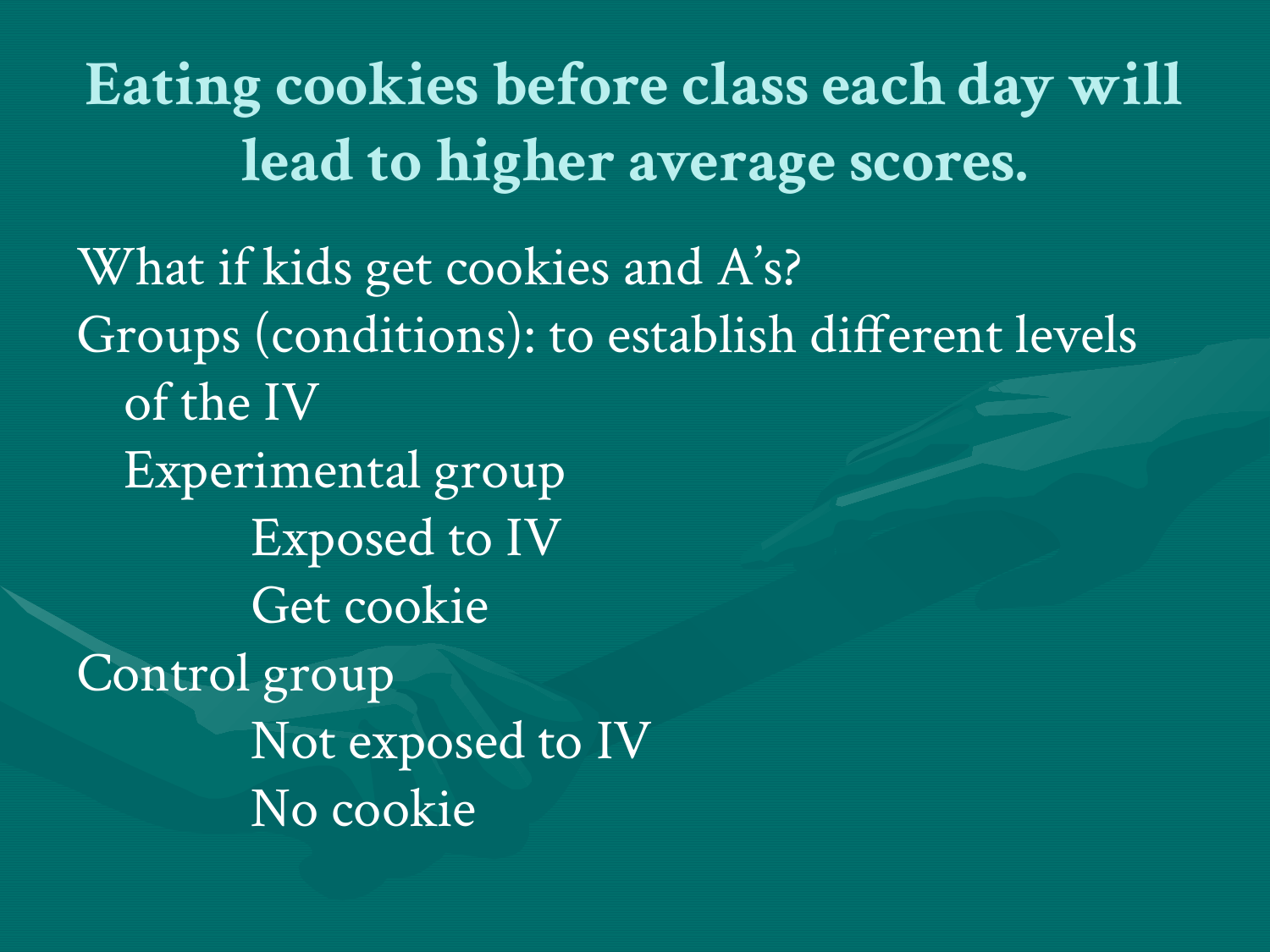

# Eating cookies before class each day will lead to higher average scores.
What if kids get cookies and A’s?
Groups (conditions): to establish different levels of the IV
	Experimental group
		Exposed to IV
		Get cookie
Control group
		Not exposed to IV
		No cookie